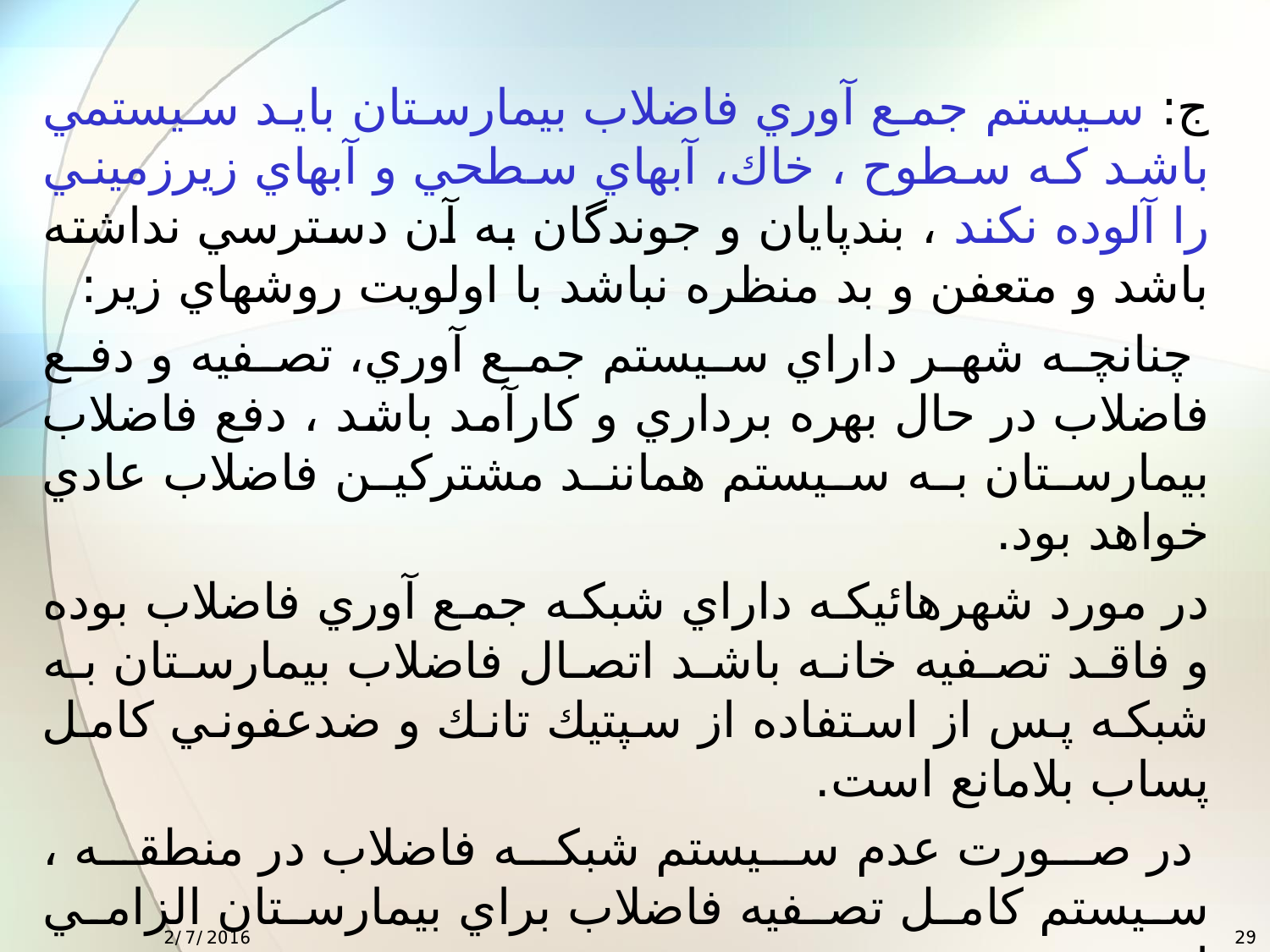

ج: سيستم جمع آوري فاضلاب بيمارستان بايد سيستمي باشد كه سطوح ، خاك، آبهاي سطحي و آبهاي زيرزميني را آلوده نكند ، بندپايان و جوندگان به آن دسترسي نداشته باشد و متعفن و بد منظره نباشد با اولويت روشهاي زير:
 چنانچه شهر داراي سيستم جمع آوري، تصفيه و دفع فاضلاب در حال بهره برداري و كارآمد باشد ، دفع فاضلاب بيمارستان به سيستم همانند مشتركين فاضلاب عادي خواهد بود.
در مورد شهرهائيكه داراي شبكه جمع آوري فاضلاب بوده و فاقد تصفيه خانه باشد اتصال فاضلاب بيمارستان به شبكه پس از استفاده از سپتيك تانك و ضدعفوني كامل پساب بلامانع است.
 در صورت عدم سيستم شبكه فاضلاب در منطقه ، سيستم كامل تصفيه فاضلاب براي بيمارستان الزامي است.

2/7/2016
29